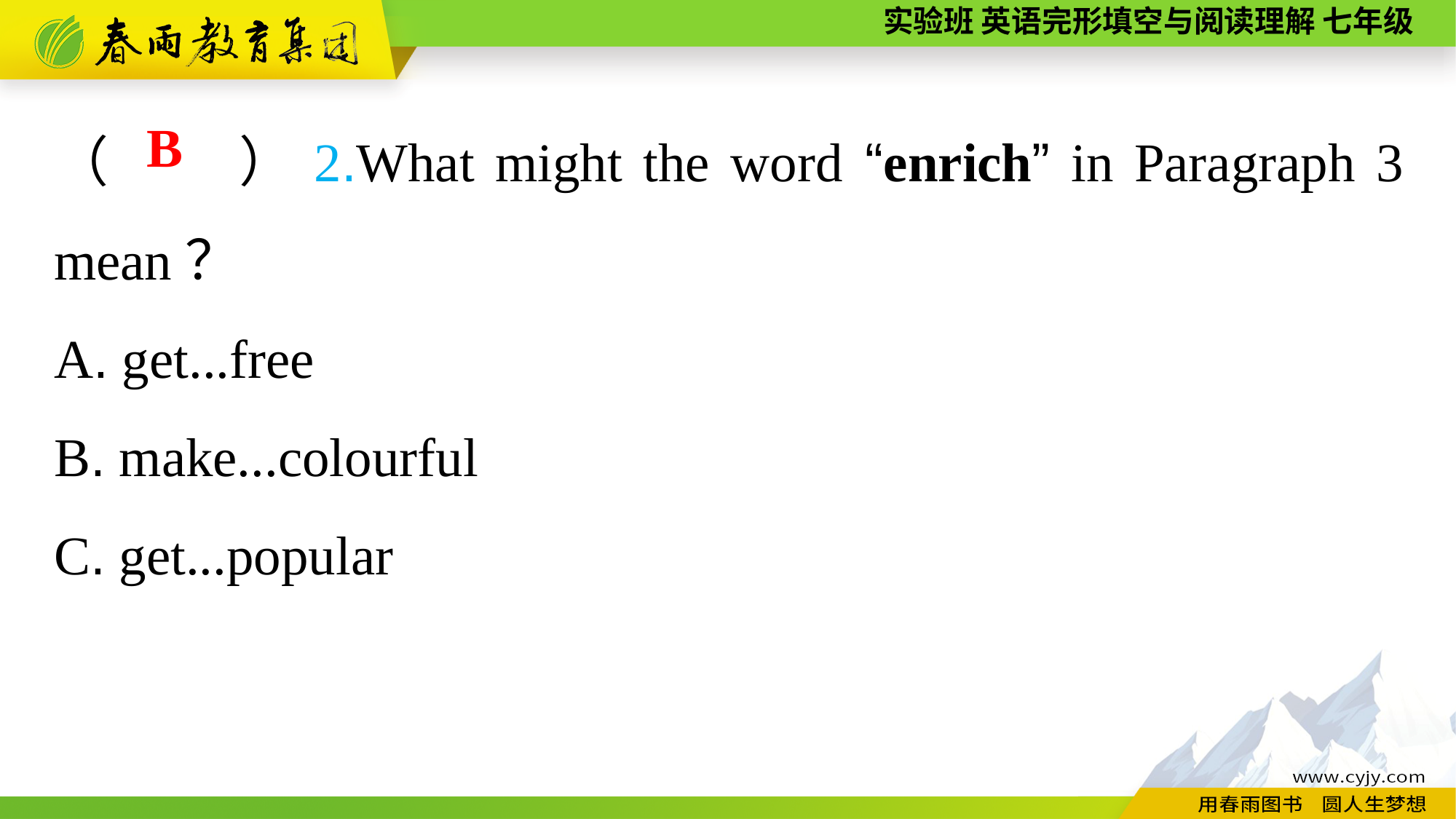

（　　）2.What might the word “enrich” in Paragraph 3 mean？
A. get...free
B. make...colourful
C. get...popular
B